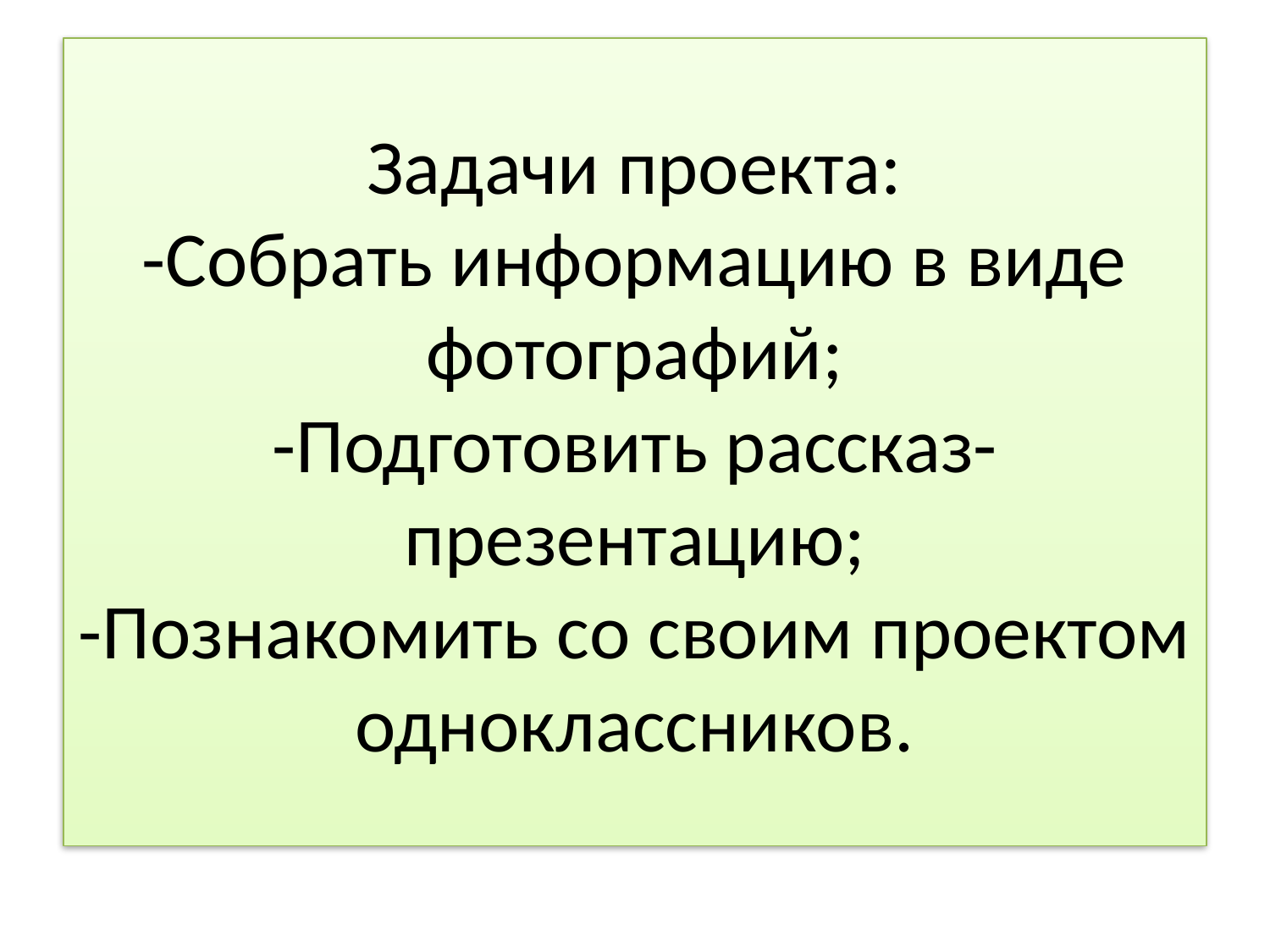

# Задачи проекта: -Собрать информацию в виде фотографий; -Подготовить рассказ-презентацию; -Познакомить со своим проектом одноклассников.